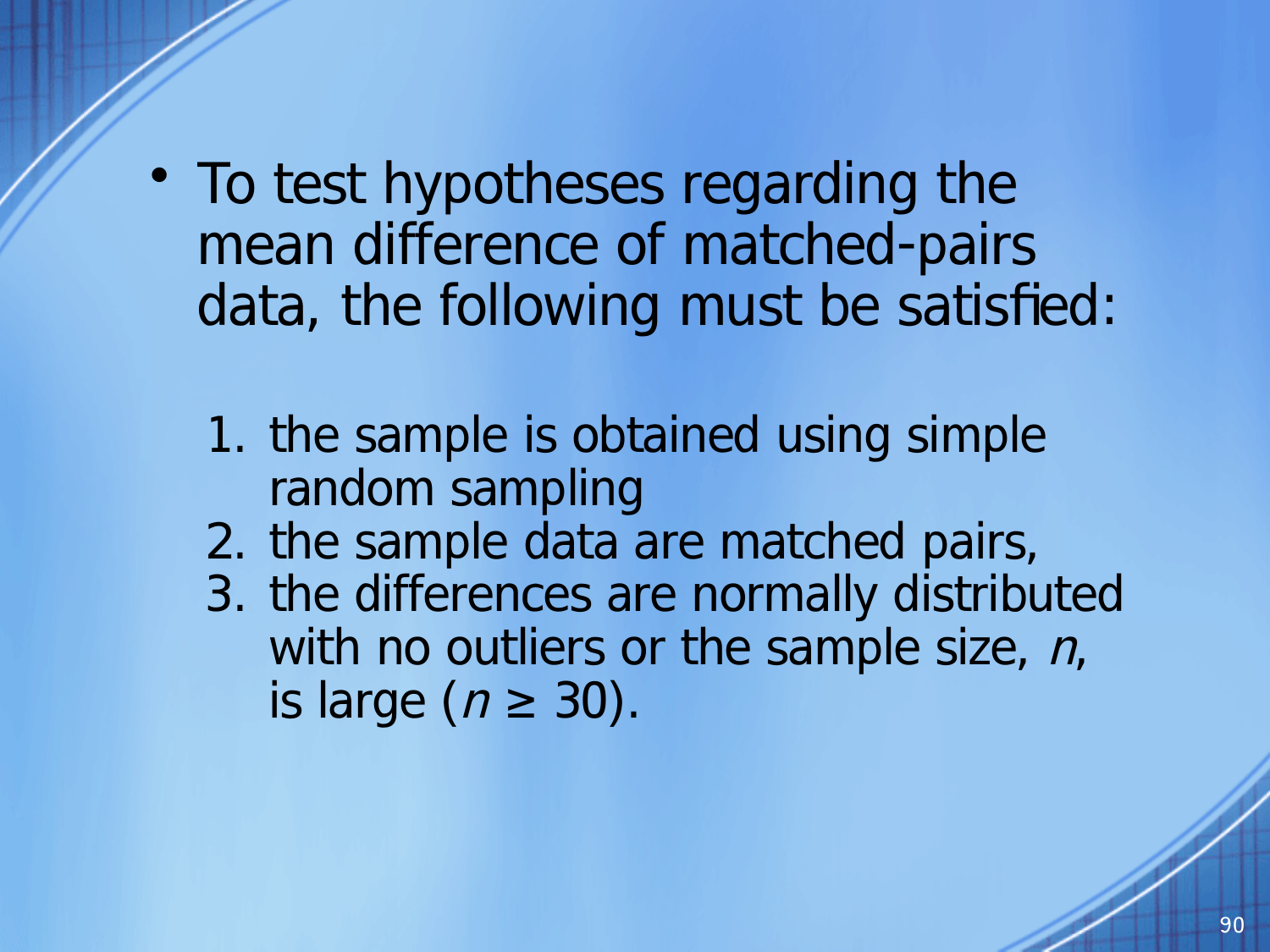

To test hypotheses regarding the mean difference of matched-pairs data, the following must be satisfied:

the sample is obtained using simple random sampling
the sample data are matched pairs,
the differences are normally distributed with no outliers or the sample size, n, is large (n ≥ 30).

90